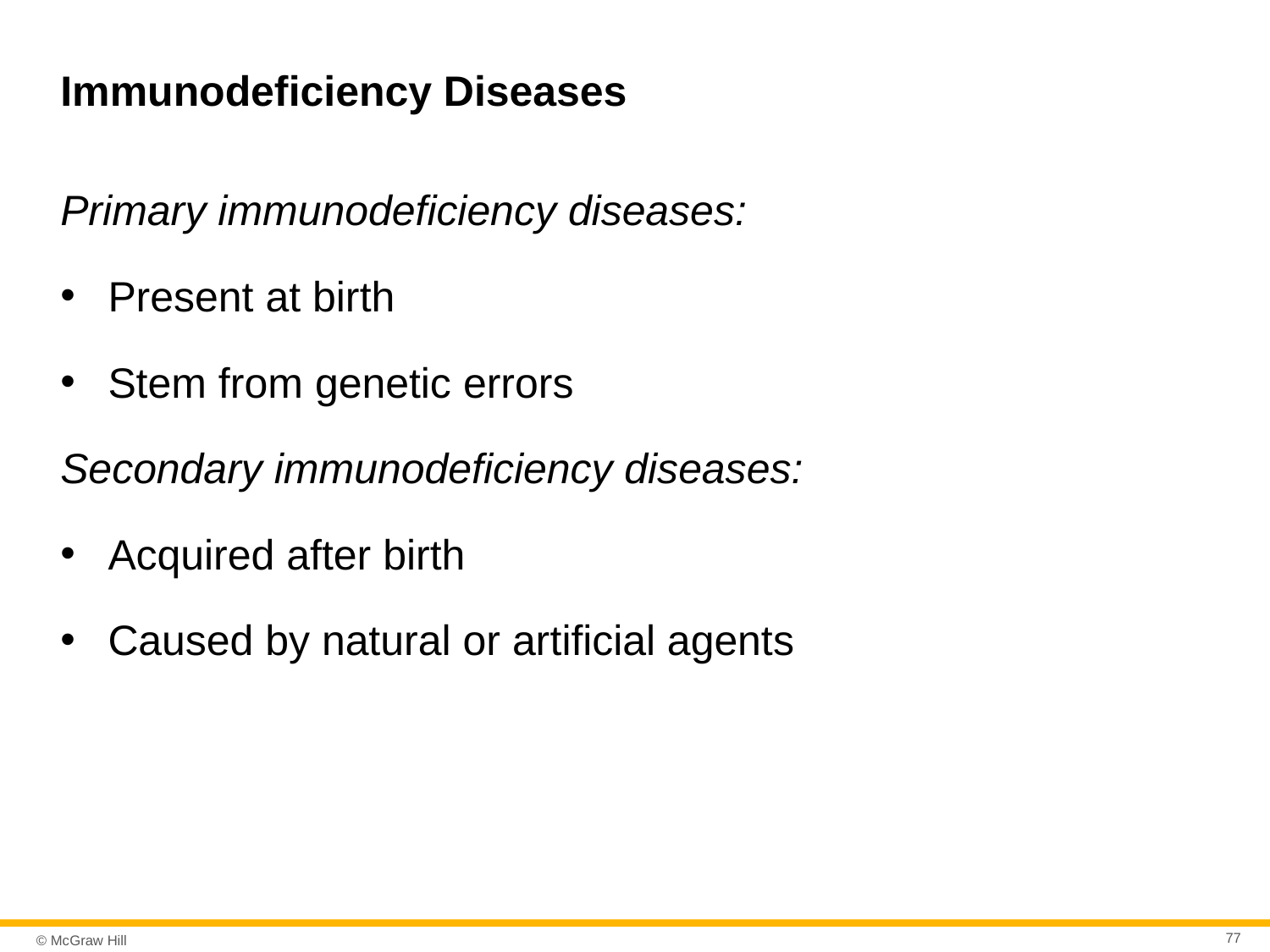

# Immunodeficiency Diseases
Primary immunodeficiency diseases:
Present at birth
Stem from genetic errors
Secondary immunodeficiency diseases:
Acquired after birth
Caused by natural or artificial agents